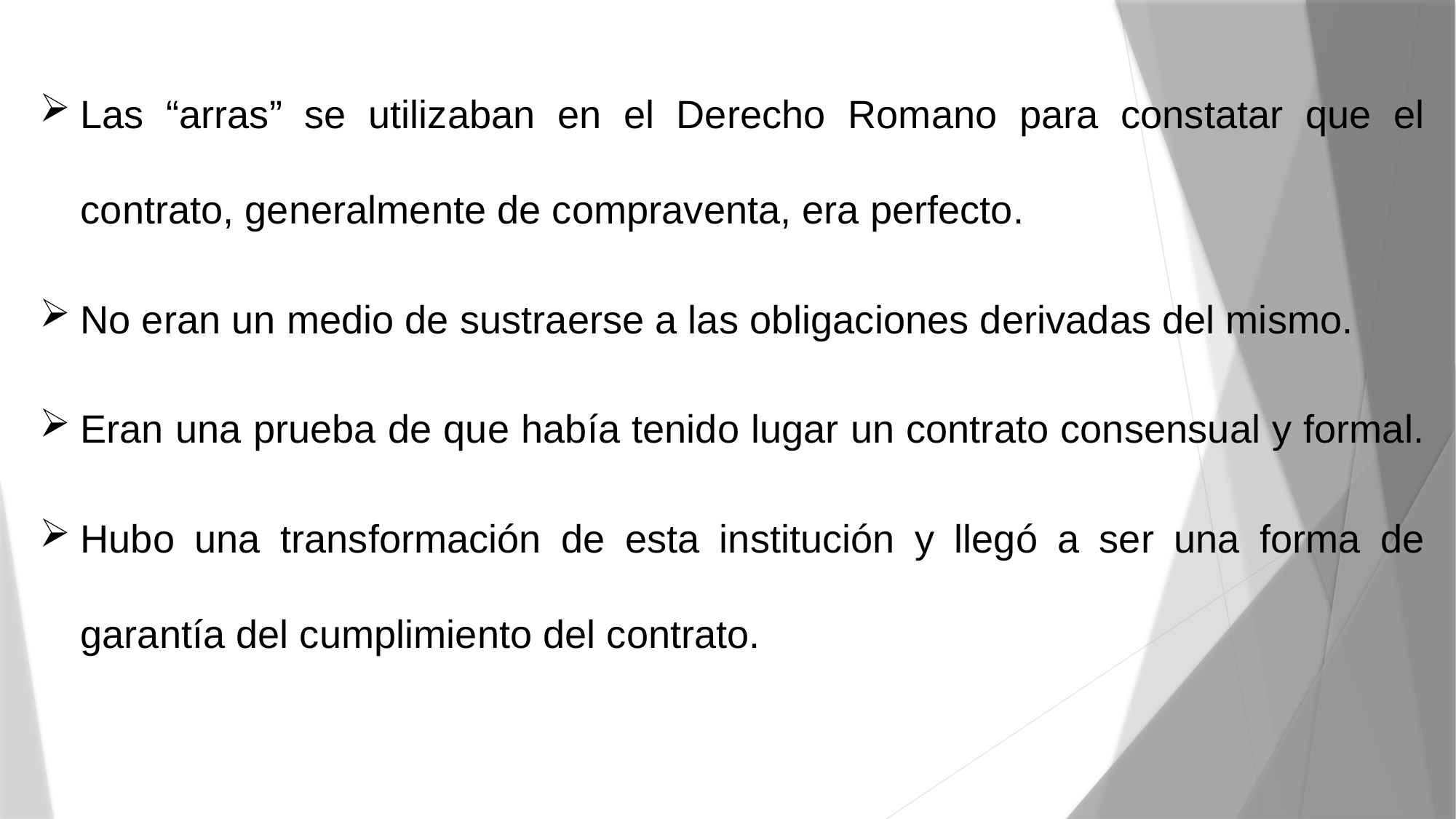

Las “arras” se utilizaban en el Derecho Romano para constatar que el contrato, generalmente de compraventa, era perfecto.
No eran un medio de sustraerse a las obligaciones derivadas del mismo.
Eran una prueba de que había tenido lugar un contrato consensual y formal.
Hubo una transformación de esta institución y llegó a ser una forma de garantía del cumplimiento del contrato.